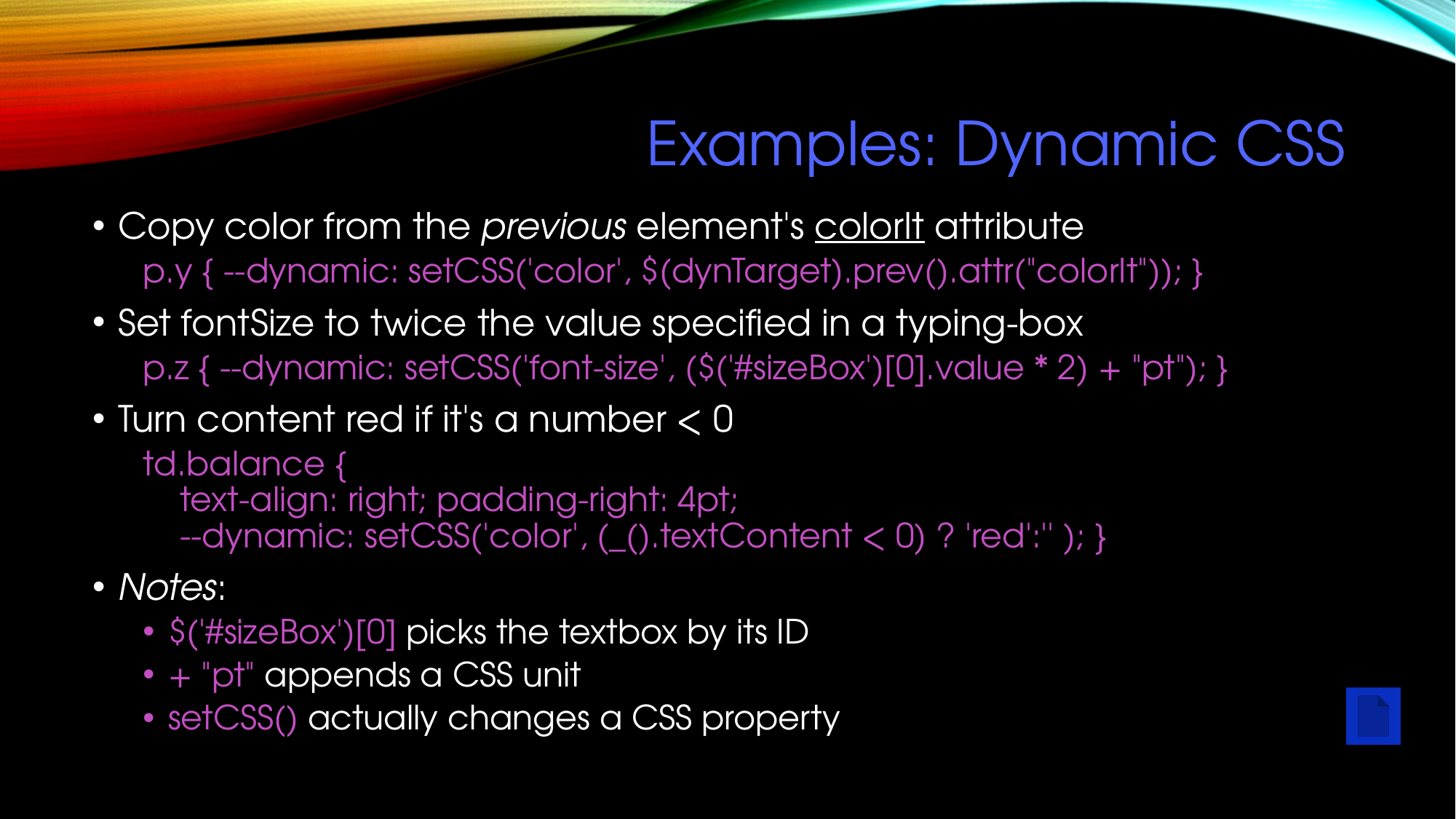

# Examples: Dynamic CSS
Copy color from the previous element's colorIt attribute
p.y { --dynamic: setCSS('color', $(dynTarget).prev().attr("colorIt")); }
Set fontSize to twice the value specified in a typing-box
p.z { --dynamic: setCSS('font-size', ($('#sizeBox')[0].value * 2) + "pt"); }
Turn content red if it's a number < 0
td.balance {
    text-align: right; padding-right: 4pt;
    --dynamic: setCSS('color', (_().textContent < 0) ? 'red':'' ); }
Notes:
$('#sizeBox')[0] picks the textbox by its ID
+ "pt" appends a CSS unit
setCSS() actually changes a CSS property